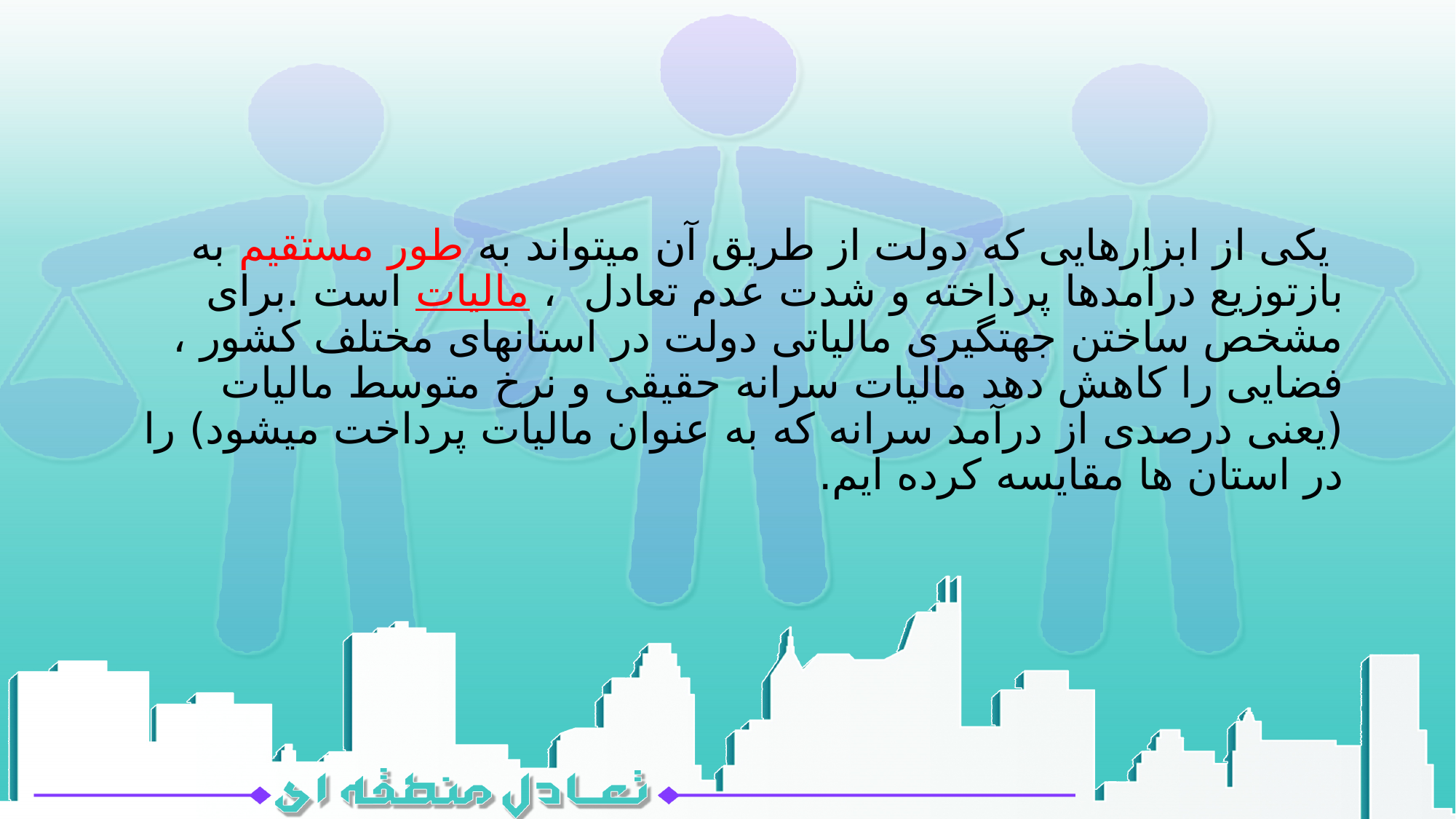

#
 یکی از ابزارهایی که دولت از طریق آن میتواند به طور مستقیم به بازتوزیع درآمدها پرداخته و شدت عدم تعادل  ، مالیات است .برای مشخص ساختن جهتگیری مالیاتی دولت در استانهای مختلف کشور ، فضایی را کاهش دهد مالیات سرانه حقیقی و نرخ متوسط مالیات (یعنی درصدی از درآمد سرانه که به عنوان مالیات پرداخت میشود) را در استان ها مقایسه کرده ایم.